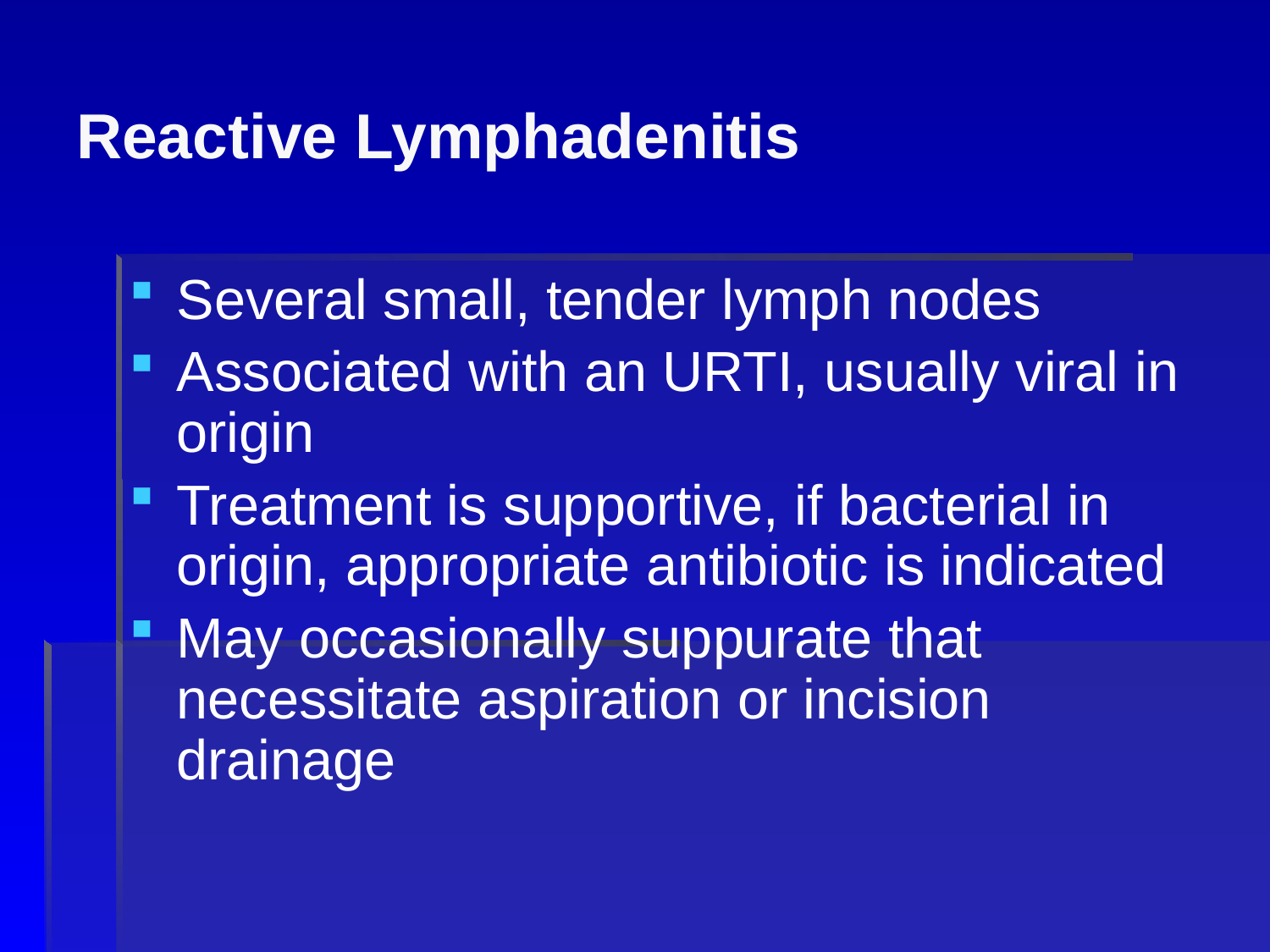

# Reactive Lymphadenitis
Several small, tender lymph nodes
Associated with an URTI, usually viral in origin
Treatment is supportive, if bacterial in origin, appropriate antibiotic is indicated
May occasionally suppurate that necessitate aspiration or incision drainage